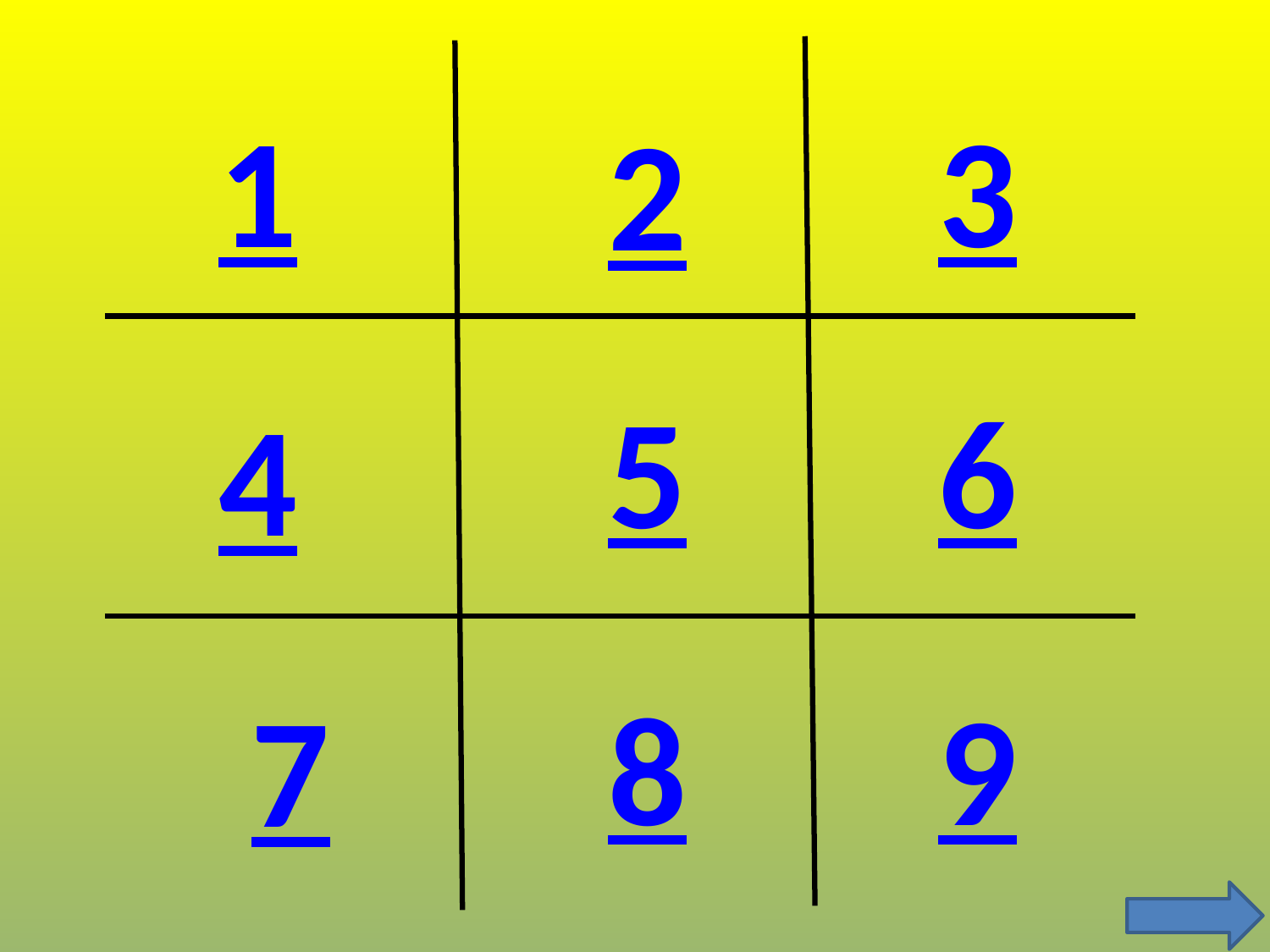

1
3
2
5
6
4
8
9
7